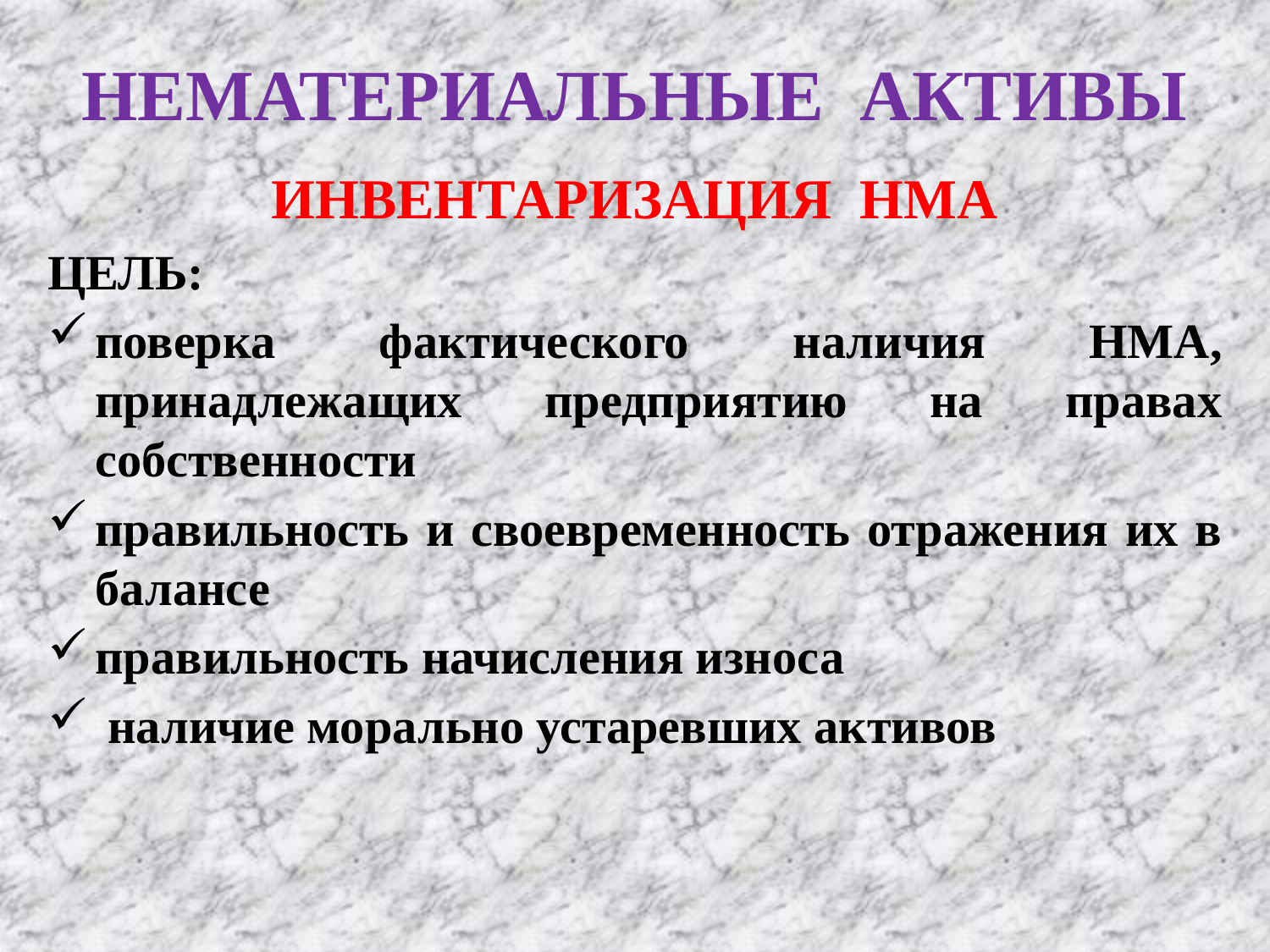

# НЕМАТЕРИАЛЬНЫЕ  АКТИВЫ
ИНВЕНТАРИЗАЦИЯ  НМА
ЦЕЛЬ:
поверка фактического наличия НМА, принадлежащих предприятию на правах собственности
правильность и своевременность отражения их в балансе
правильность начисления износа
 наличие морально устаревших активов